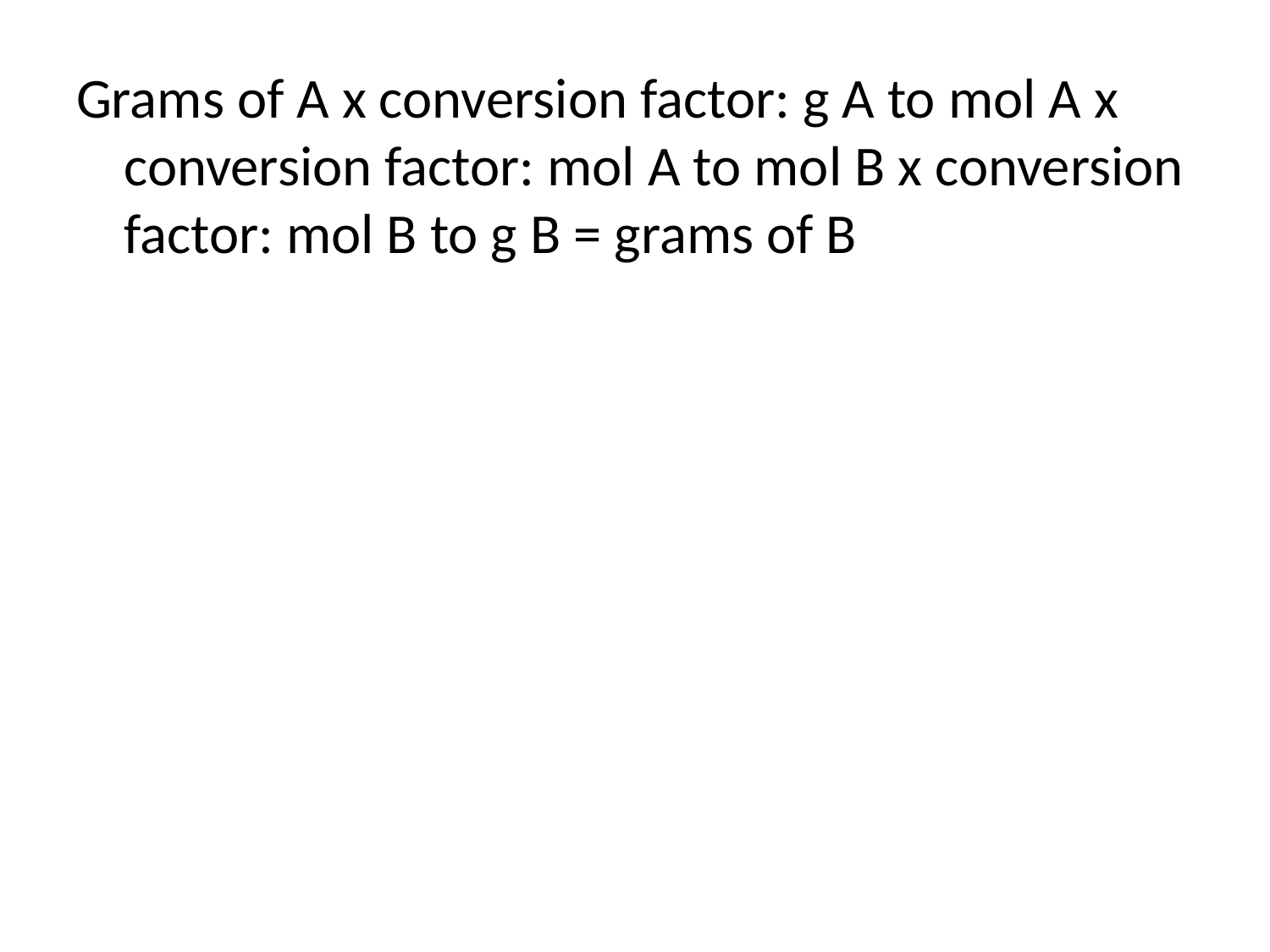

Grams of A x conversion factor: g A to mol A x conversion factor: mol A to mol B x conversion factor: mol B to g B = grams of B